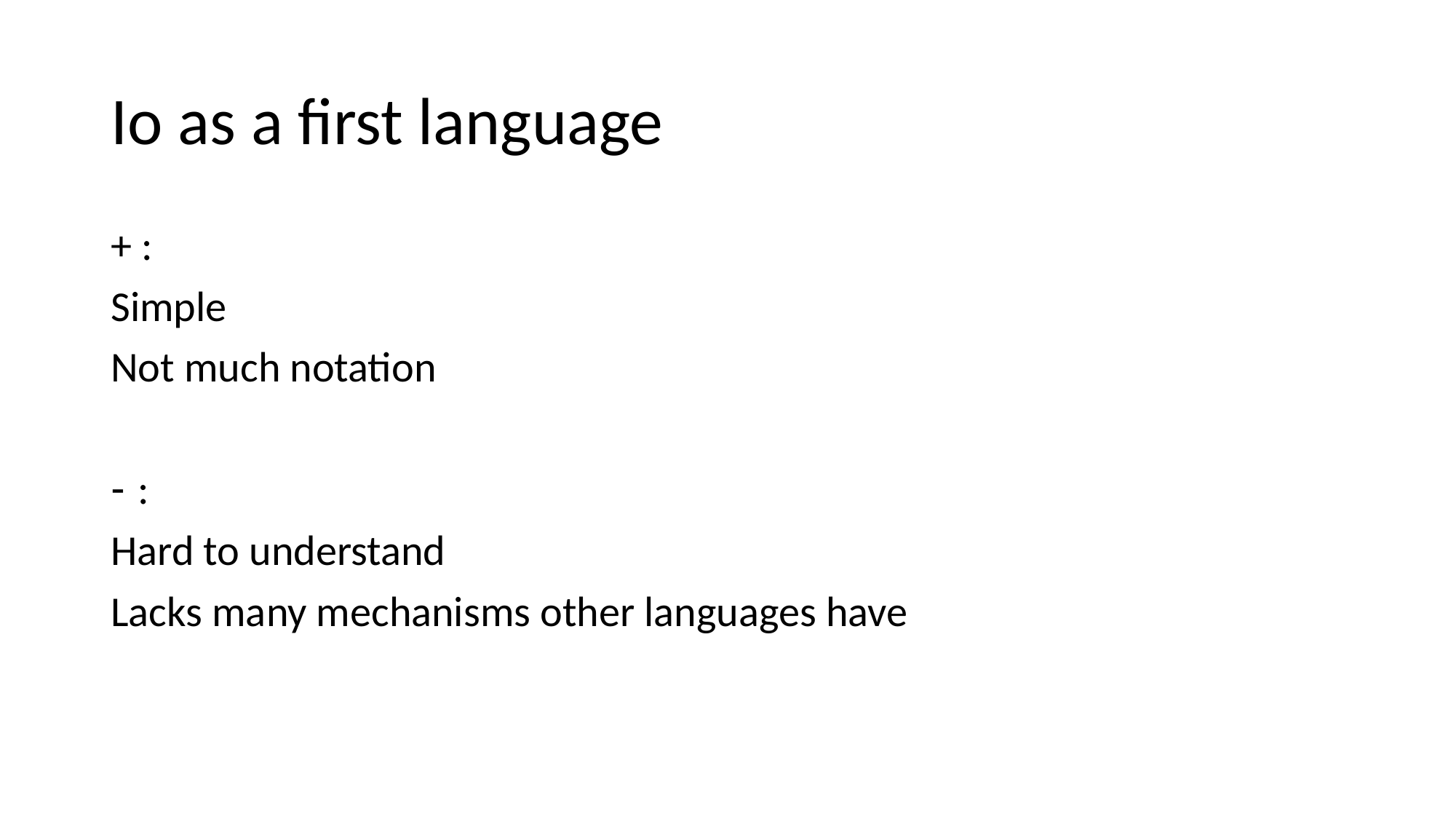

# Io as a first language
+ :
Simple
Not much notation

:
Hard to understand
Lacks many mechanisms other languages have